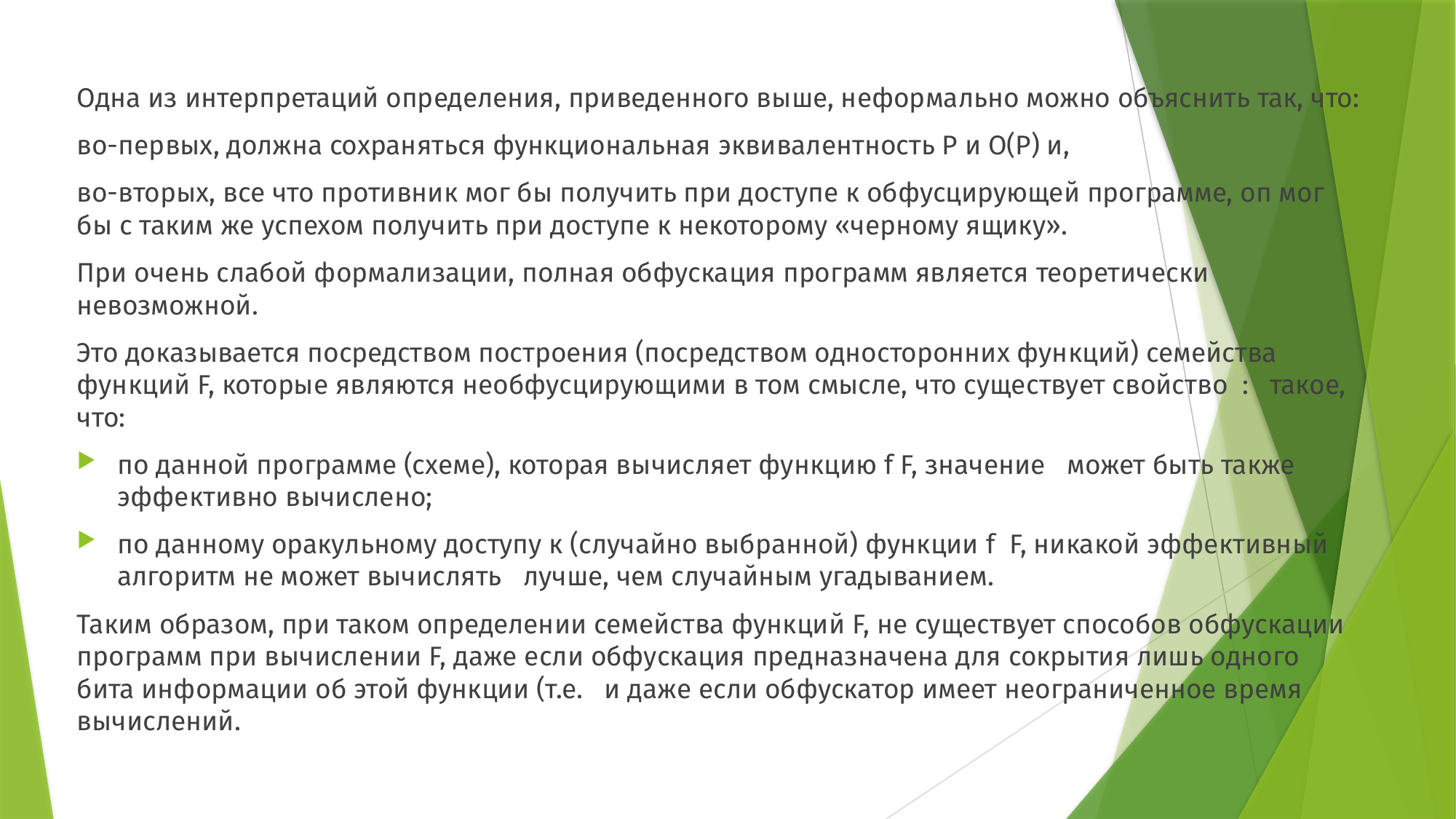

Одна из интерпретаций определения, приведенного выше, неформально можно объяснить так, что:
во-первых, должна сохраняться функциональная эквивалентность Р и О(Р) и,
во-вторых, все что противник мог бы получить при доступе к обфусцирующей программе, оп мог бы с таким же успехом получить при доступе к некоторому «черному ящику».
При очень слабой формализации, полная обфускация программ является теоретически невозможной.
Это доказывается посредством построения (посредством односторонних функций) семейства функций F, которые являются необфусцирующими в том смысле, что существует свойство  :   такое, что:
по данной программе (схеме), которая вычисляет функцию f F, значение   может быть также эффективно вычислено;
по данному оракульному доступу к (случайно выбранной) функции f  F, никакой эффективный алгоритм не может вычислять   лучше, чем случайным угадыванием.
Таким образом, при таком определении семейства функций F, не существует способов обфускации программ при вычислении F, даже если обфускация предназначена для сокрытия лишь одного бита информации об этой функции (т.е.   и даже если обфускатор имеет неограниченное время вычислений.